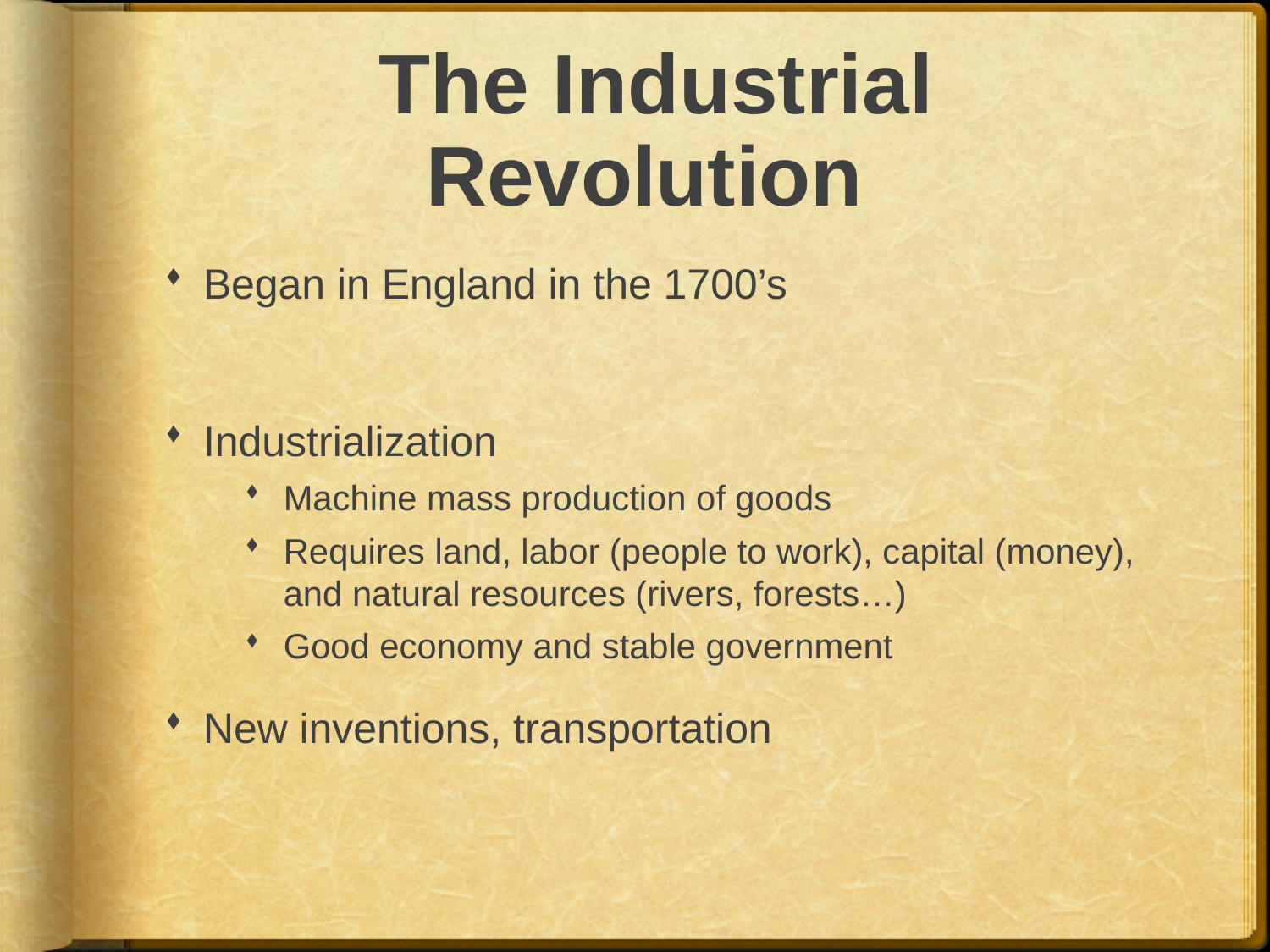

# The Industrial Revolution
Began in England in the 1700’s

Industrialization
Machine mass production of goods
Requires land, labor (people to work), capital (money), and natural resources (rivers, forests…)
Good economy and stable government
New inventions, transportation